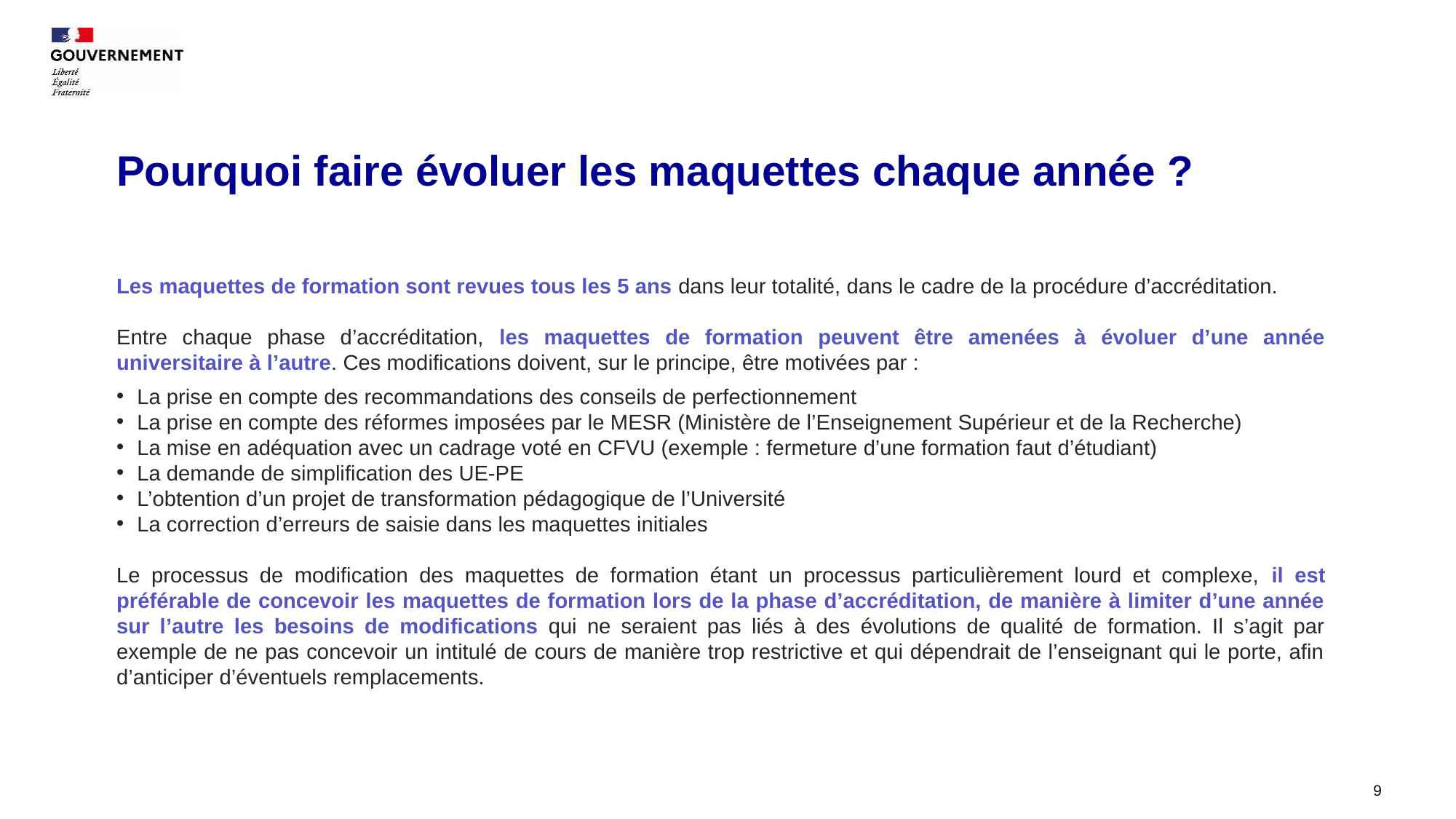

Pourquoi faire évoluer les maquettes chaque année ?
Les maquettes de formation sont revues tous les 5 ans dans leur totalité, dans le cadre de la procédure d’accréditation.

Entre chaque phase d’accréditation, les maquettes de formation peuvent être amenées à évoluer d’une année universitaire à l’autre. Ces modifications doivent, sur le principe, être motivées par :
La prise en compte des recommandations des conseils de perfectionnement
La prise en compte des réformes imposées par le MESR (Ministère de l’Enseignement Supérieur et de la Recherche)
La mise en adéquation avec un cadrage voté en CFVU (exemple : fermeture d’une formation faut d’étudiant)
La demande de simplification des UE-PE
L’obtention d’un projet de transformation pédagogique de l’Université
La correction d’erreurs de saisie dans les maquettes initiales

Le processus de modification des maquettes de formation étant un processus particulièrement lourd et complexe, il est préférable de concevoir les maquettes de formation lors de la phase d’accréditation, de manière à limiter d’une année sur l’autre les besoins de modifications qui ne seraient pas liés à des évolutions de qualité de formation. Il s’agit par exemple de ne pas concevoir un intitulé de cours de manière trop restrictive et qui dépendrait de l’enseignant qui le porte, afin d’anticiper d’éventuels remplacements.
9